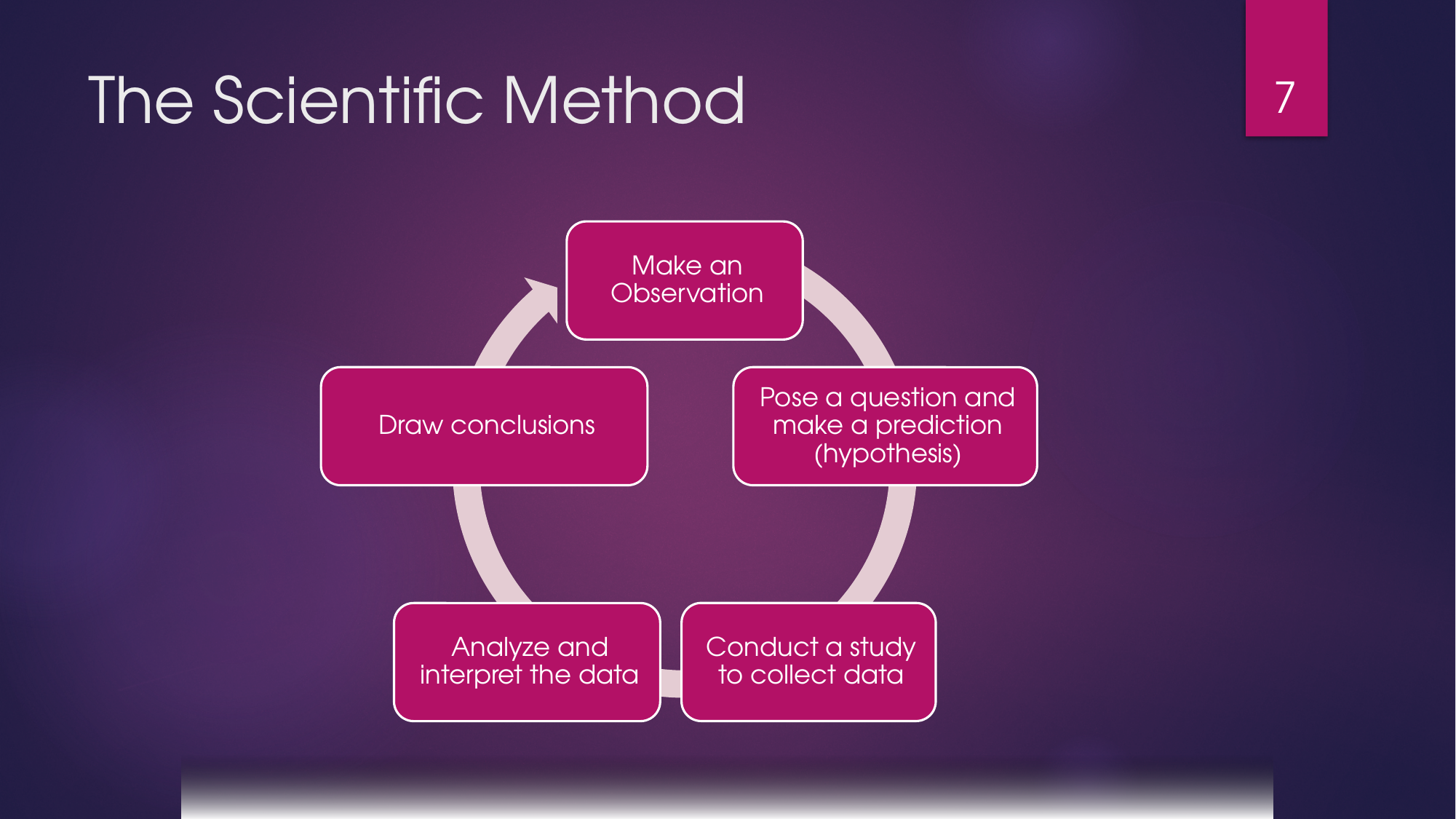

7
# The Scientific Method
Make an Observation
Pose a question and make a prediction (hypothesis)
Conduct a study to collect data
Analyze and interpret the data
Draw conclusions